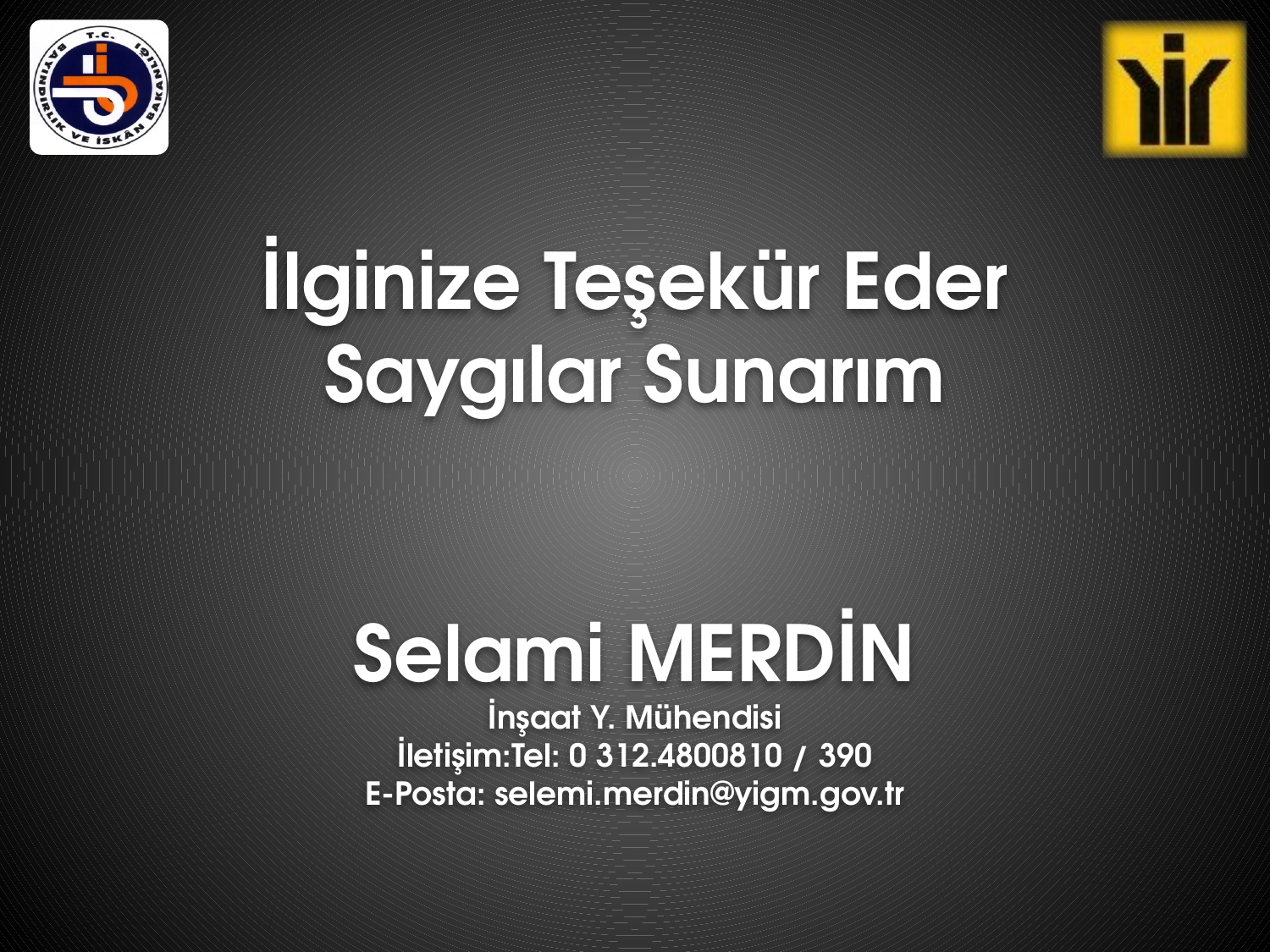

İlginize Teşekür Eder
Saygılar Sunarım

Selami MERDİN
İnşaat Y. Mühendisi
İletişim:Tel: 0 312.4800810 / 390
E-Posta: selemi.merdin@yigm.gov.tr